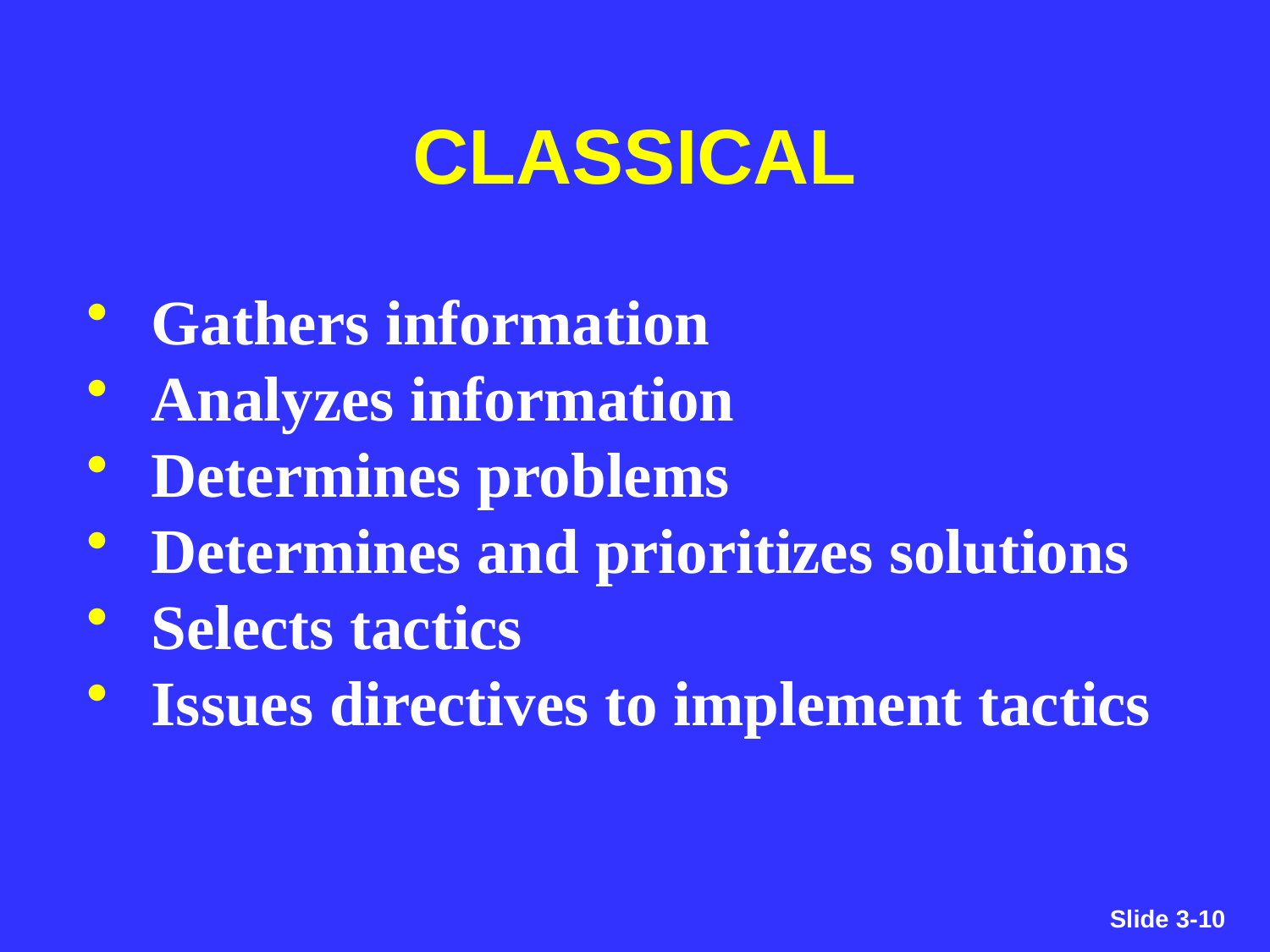

CLASSICAL
Gathers information
Analyzes information
Determines problems
Determines and prioritizes solutions
Selects tactics
Issues directives to implement tactics
Slide 3-10